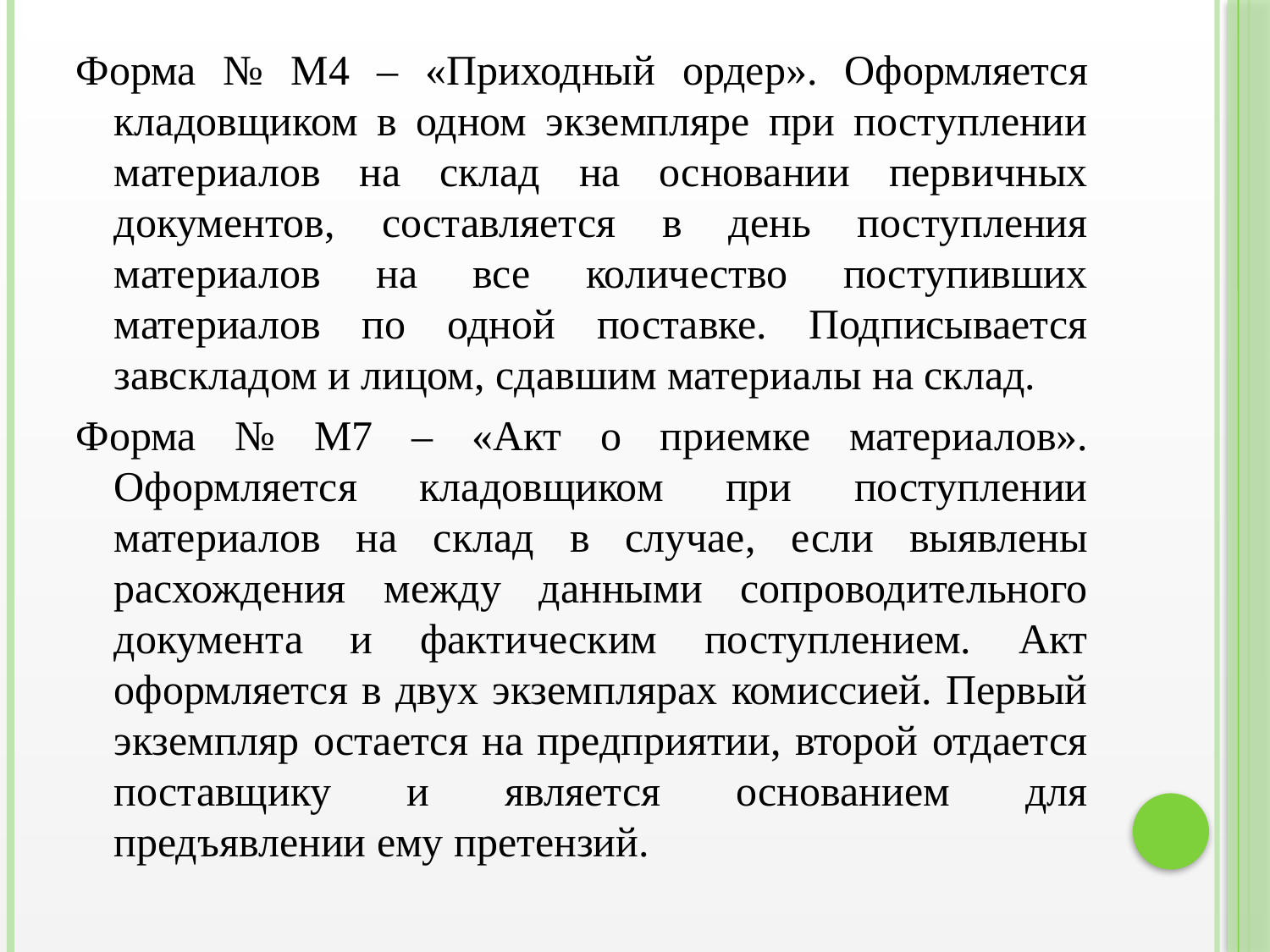

Форма № М4 – «Приходный ордер». Оформляется кладовщиком в одном экземпляре при поступлении материалов на склад на основании первичных документов, составляется в день поступления материалов на все количество поступивших материалов по одной поставке. Подписывается завскладом и лицом, сдавшим материалы на склад.
Форма № М7 – «Акт о приемке материалов». Оформляется кладовщиком при поступлении материалов на склад в случае, если выявлены расхождения между данными сопроводительного документа и фактическим поступлением. Акт оформляется в двух экземплярах комиссией. Первый экземпляр остается на предприятии, второй отдается поставщику и является основанием для предъявлении ему претензий.